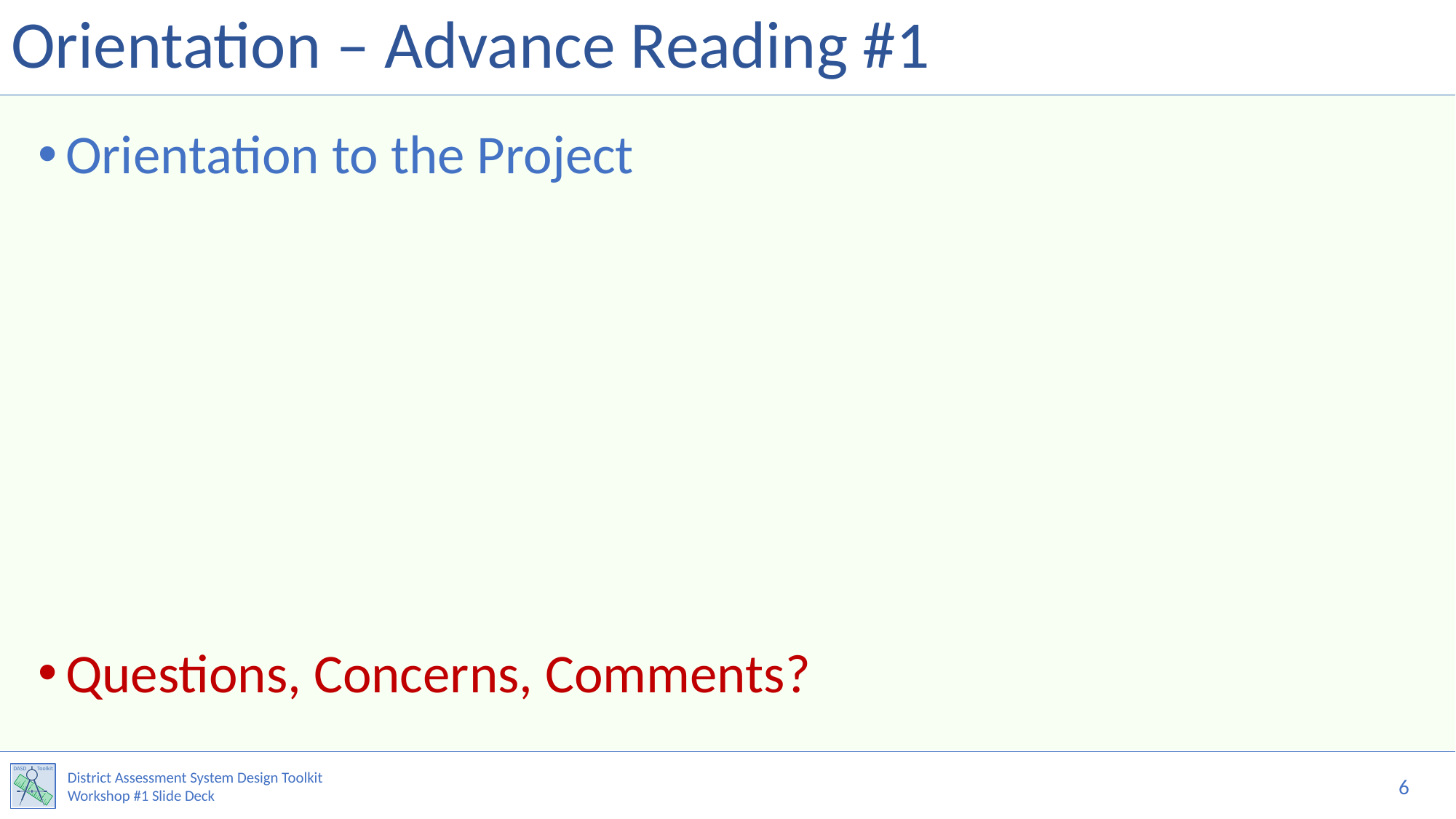

# Orientation – Advance Reading #1
Orientation to the Project

Questions, Concerns, Comments?